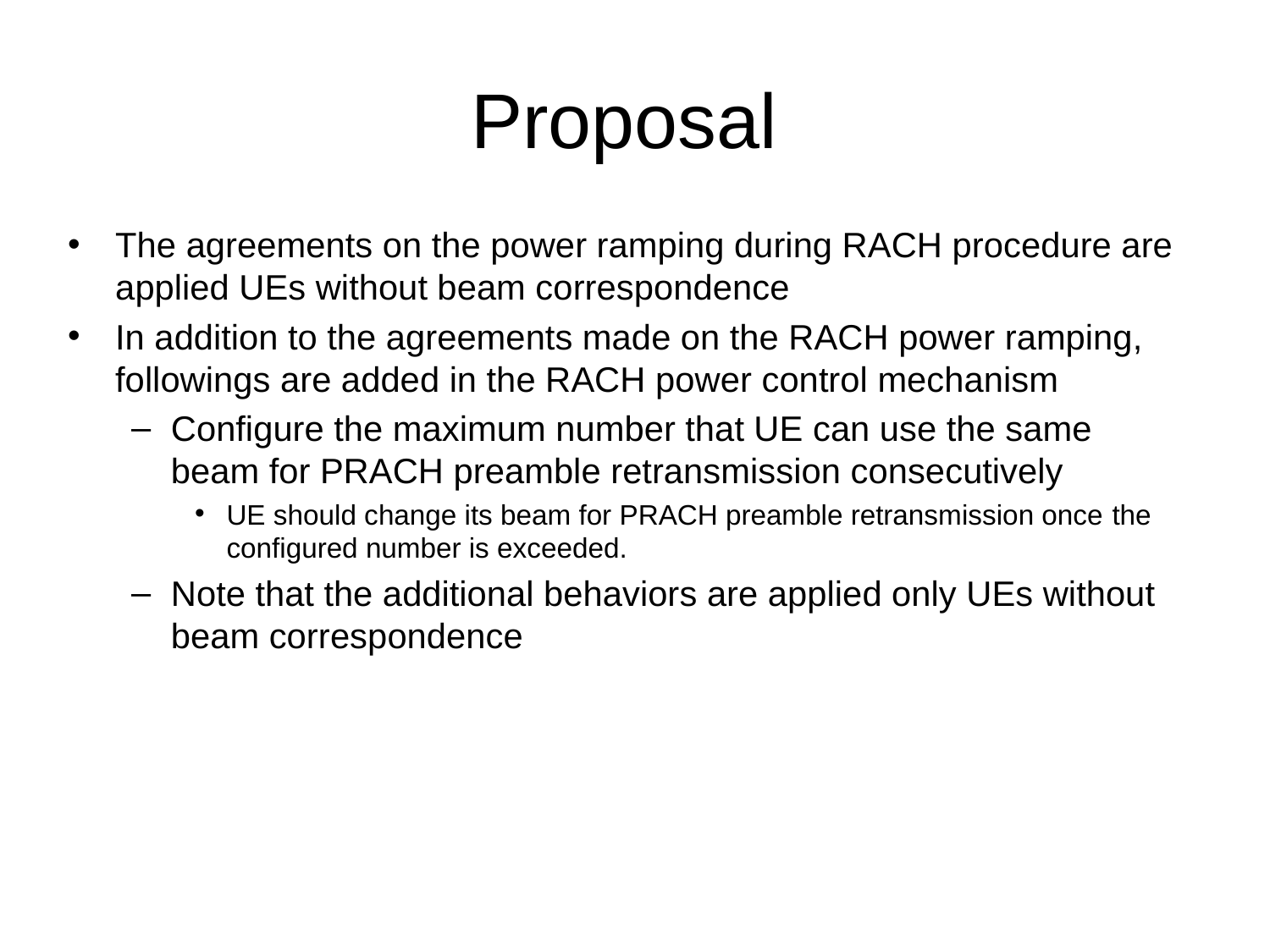

# Proposal
The agreements on the power ramping during RACH procedure are applied UEs without beam correspondence
In addition to the agreements made on the RACH power ramping, followings are added in the RACH power control mechanism
Configure the maximum number that UE can use the same beam for PRACH preamble retransmission consecutively
UE should change its beam for PRACH preamble retransmission once the configured number is exceeded.
Note that the additional behaviors are applied only UEs without beam correspondence